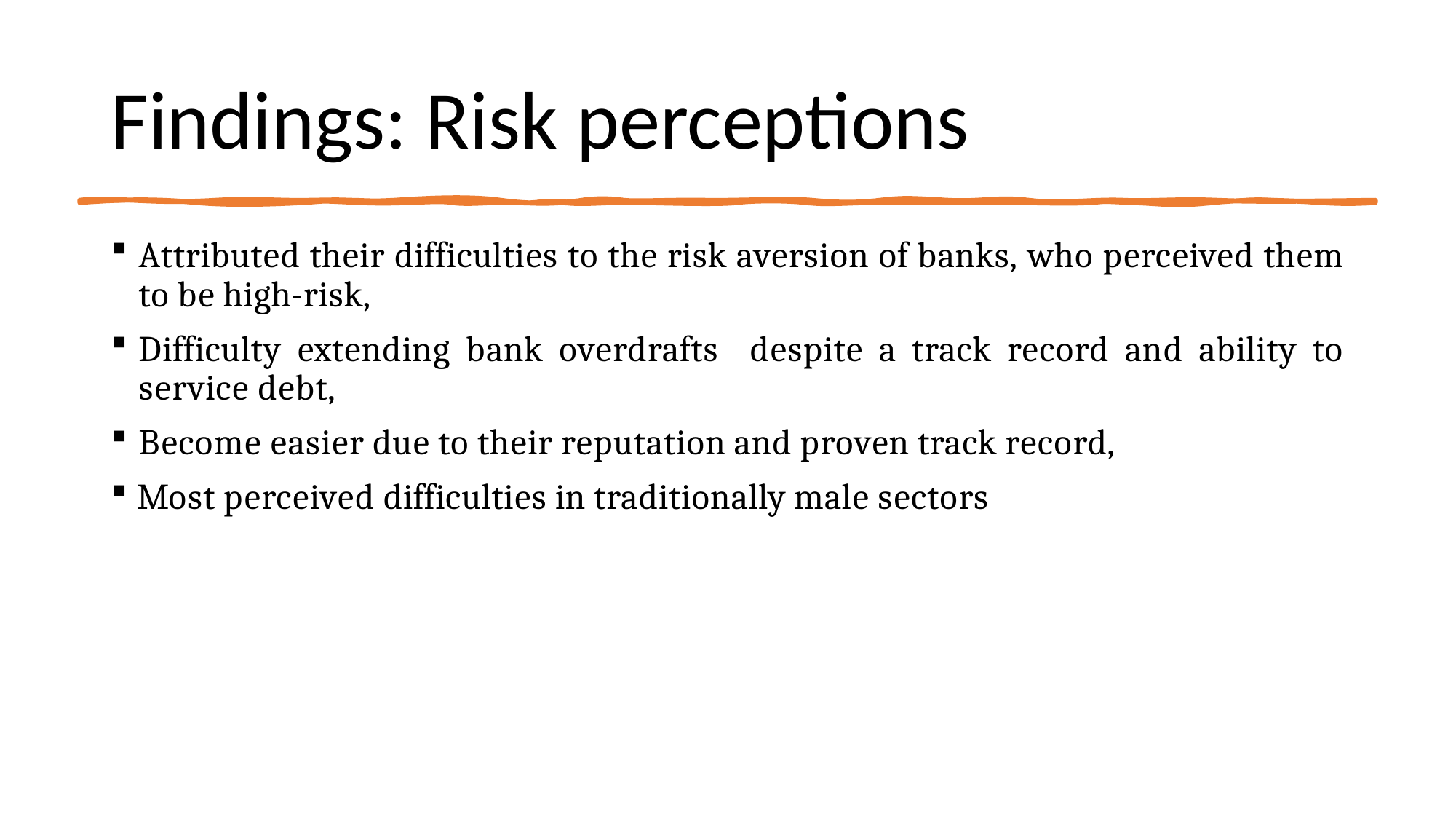

# Findings: Risk perceptions

Attributed their difficulties to the risk aversion of banks, who perceived them to be high-risk,
Difficulty extending bank overdrafts  despite a track record and ability to service debt,
Become easier due to their reputation and proven track record,
Most perceived difficulties in traditionally male sectors